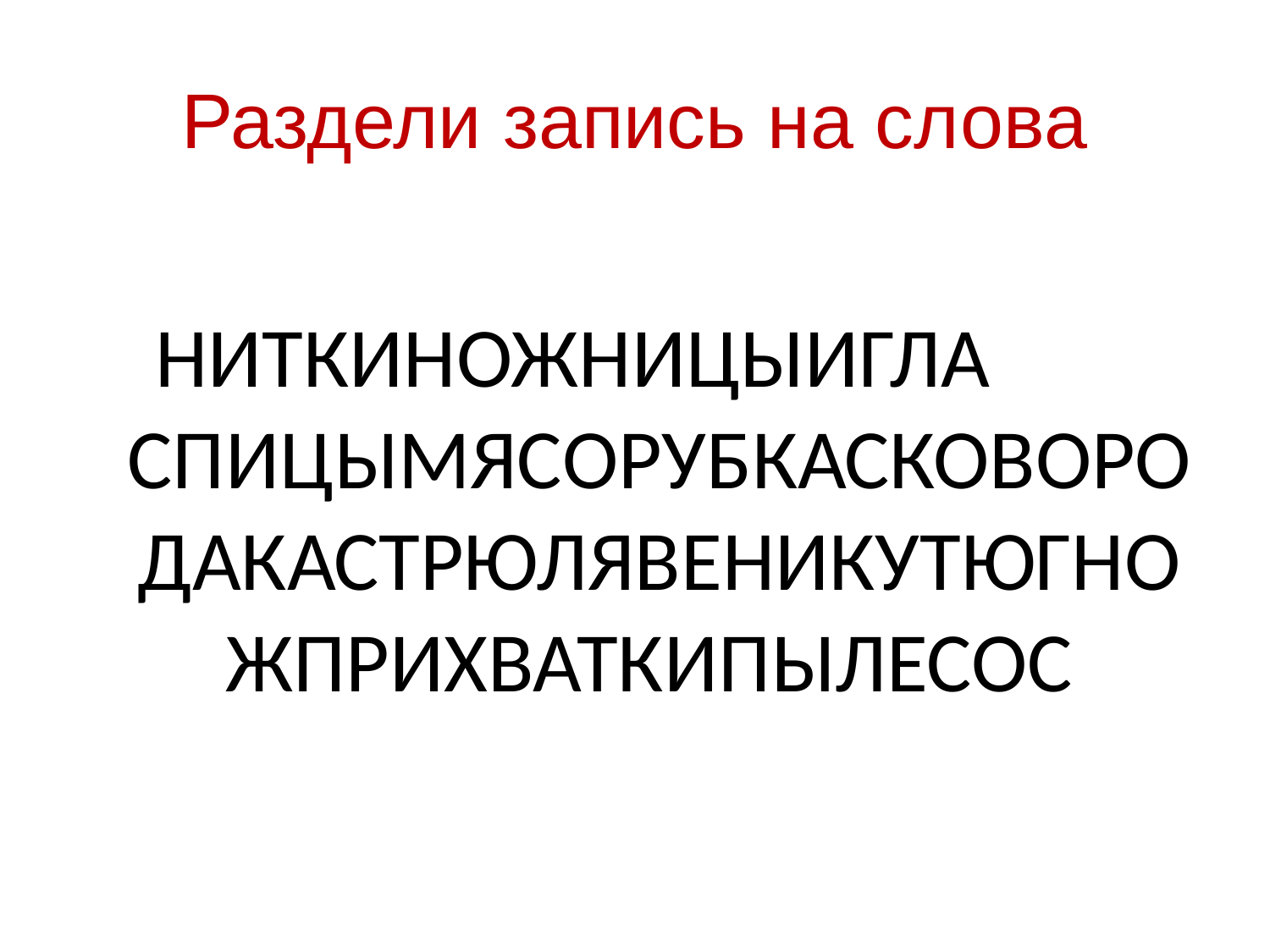

# Раздели запись на слова
	НИТКИНОЖНИЦЫИГЛА          СПИЦЫМЯСОРУБКАСКОВОРОДАКАСТРЮЛЯВЕНИКУТЮГНОЖПРИХВАТКИПЫЛЕСОС